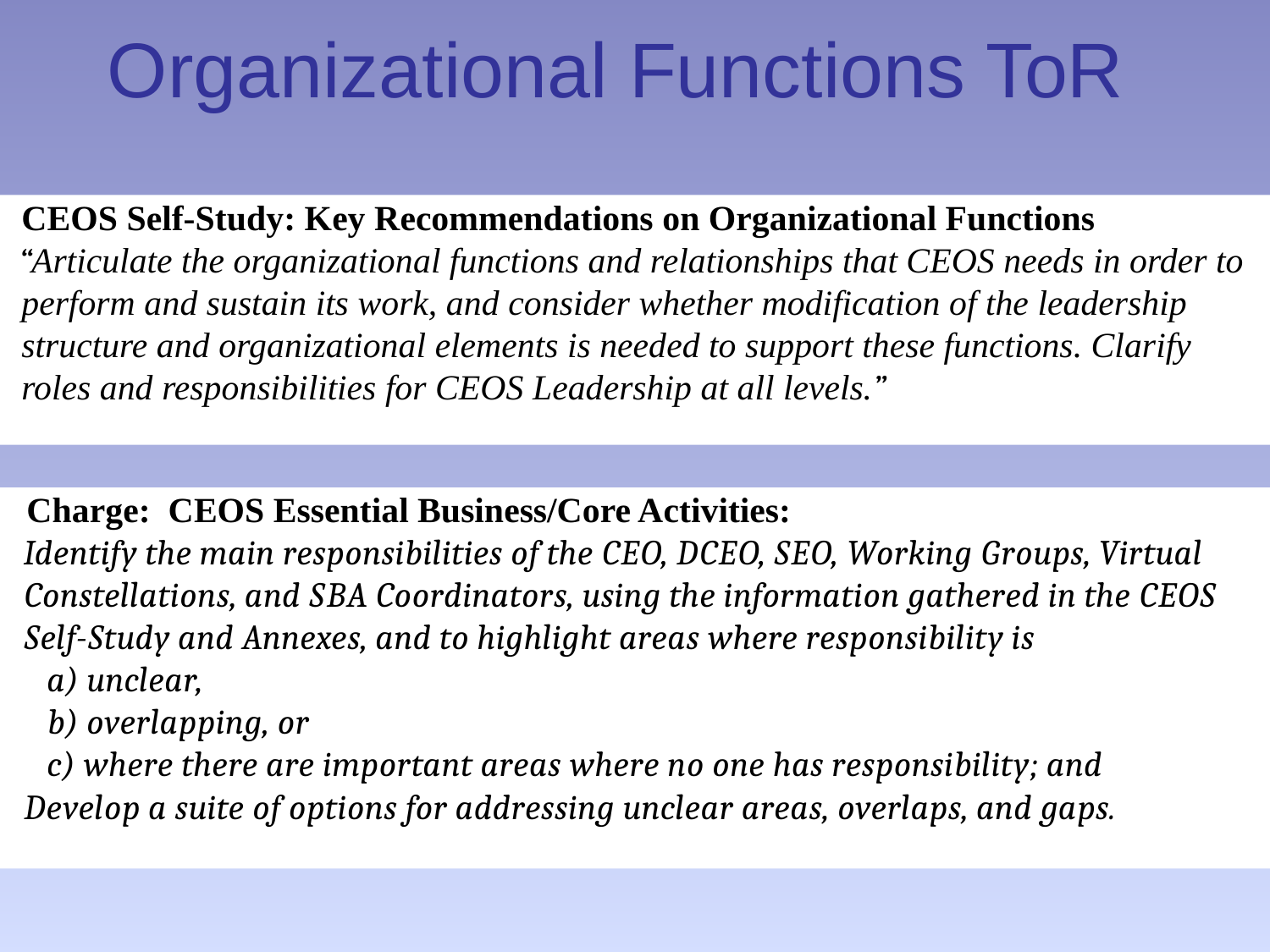

# Organizational Functions ToR
   CEOS Self-Study: Key Recommendations on Organizational Functions
   “Articulate the organizational functions and relationships that CEOS needs in order to
   perform and sustain its work, and consider whether modification of the leadership
   structure and organizational elements is needed to support these functions. Clarify
   roles and responsibilities for CEOS Leadership at all levels.”

   Charge:  CEOS Essential Business/Core Activities:
   Identify the main responsibilities of the CEO, DCEO, SEO, Working Groups, Virtual
   Constellations, and SBA Coordinators, using the information gathered in the CEOS
   Self-Study and Annexes, and to highlight areas where responsibility is
      a) unclear,
      b) overlapping, or
      c) where there are important areas where no one has responsibility; and
   Develop a suite of options for addressing unclear areas, overlaps, and gaps.